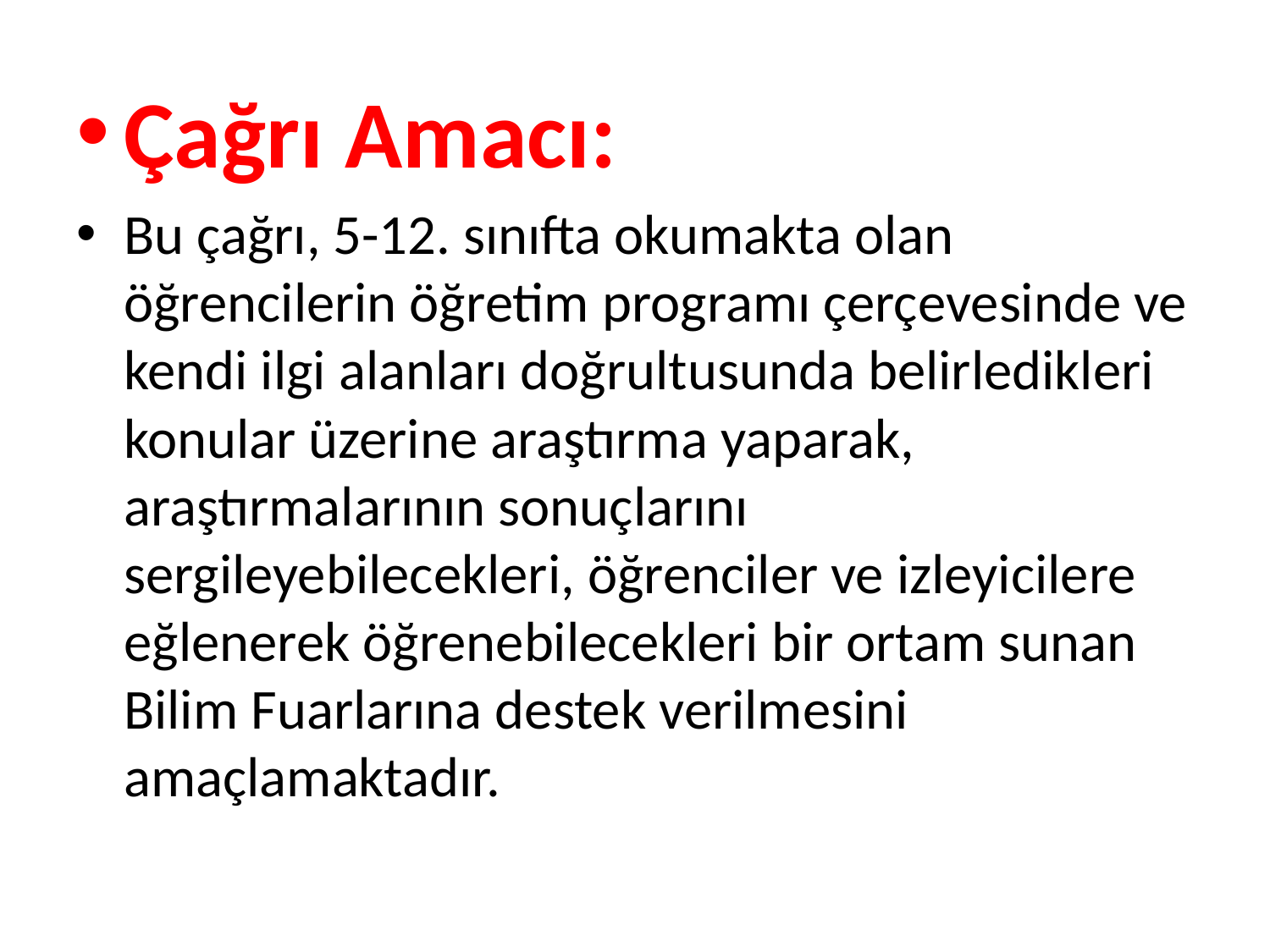

#
Çağrı Amacı:
Bu çağrı, 5-12. sınıfta okumakta olan öğrencilerin öğretim programı çerçevesinde ve kendi ilgi alanları doğrultusunda belirledikleri konular üzerine araştırma yaparak, araştırmalarının sonuçlarını sergileyebilecekleri, öğrenciler ve izleyicilere eğlenerek öğrenebilecekleri bir ortam sunan Bilim Fuarlarına destek verilmesini amaçlamaktadır.